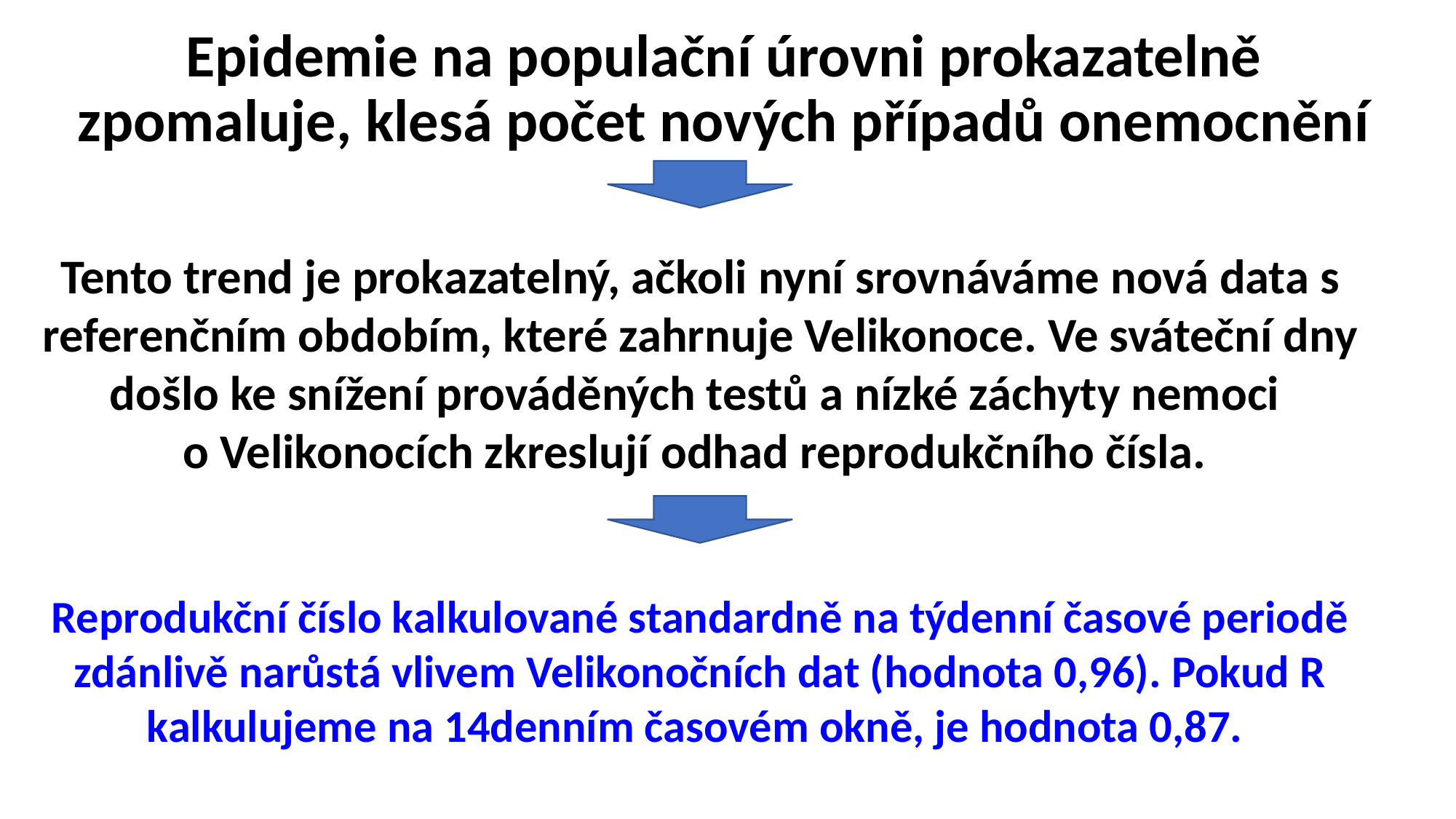

Epidemie na populační úrovni prokazatelně zpomaluje, klesá počet nových případů onemocnění

Tento trend je prokazatelný, ačkoli nyní srovnáváme nová data s referenčním obdobím, které zahrnuje Velikonoce. Ve sváteční dny došlo ke snížení prováděných testů a nízké záchyty nemoci
o Velikonocích zkreslují odhad reprodukčního čísla.

Reprodukční číslo kalkulované standardně na týdenní časové periodě zdánlivě narůstá vlivem Velikonočních dat (hodnota 0,96). Pokud R kalkulujeme na 14denním časovém okně, je hodnota 0,87.